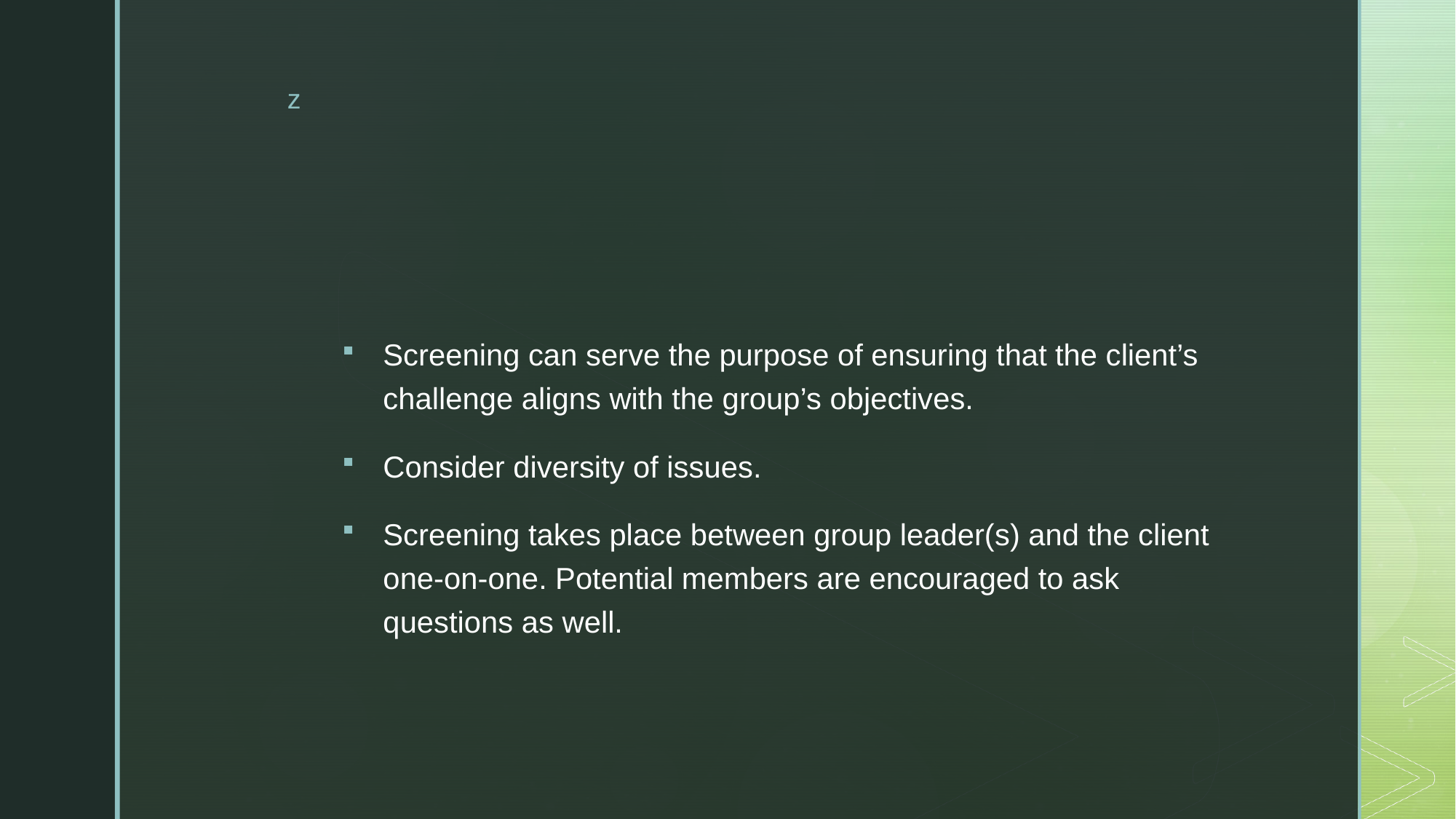

#
Screening can serve the purpose of ensuring that the client’s challenge aligns with the group’s objectives.
Consider diversity of issues.
Screening takes place between group leader(s) and the client one-on-one. Potential members are encouraged to ask questions as well.